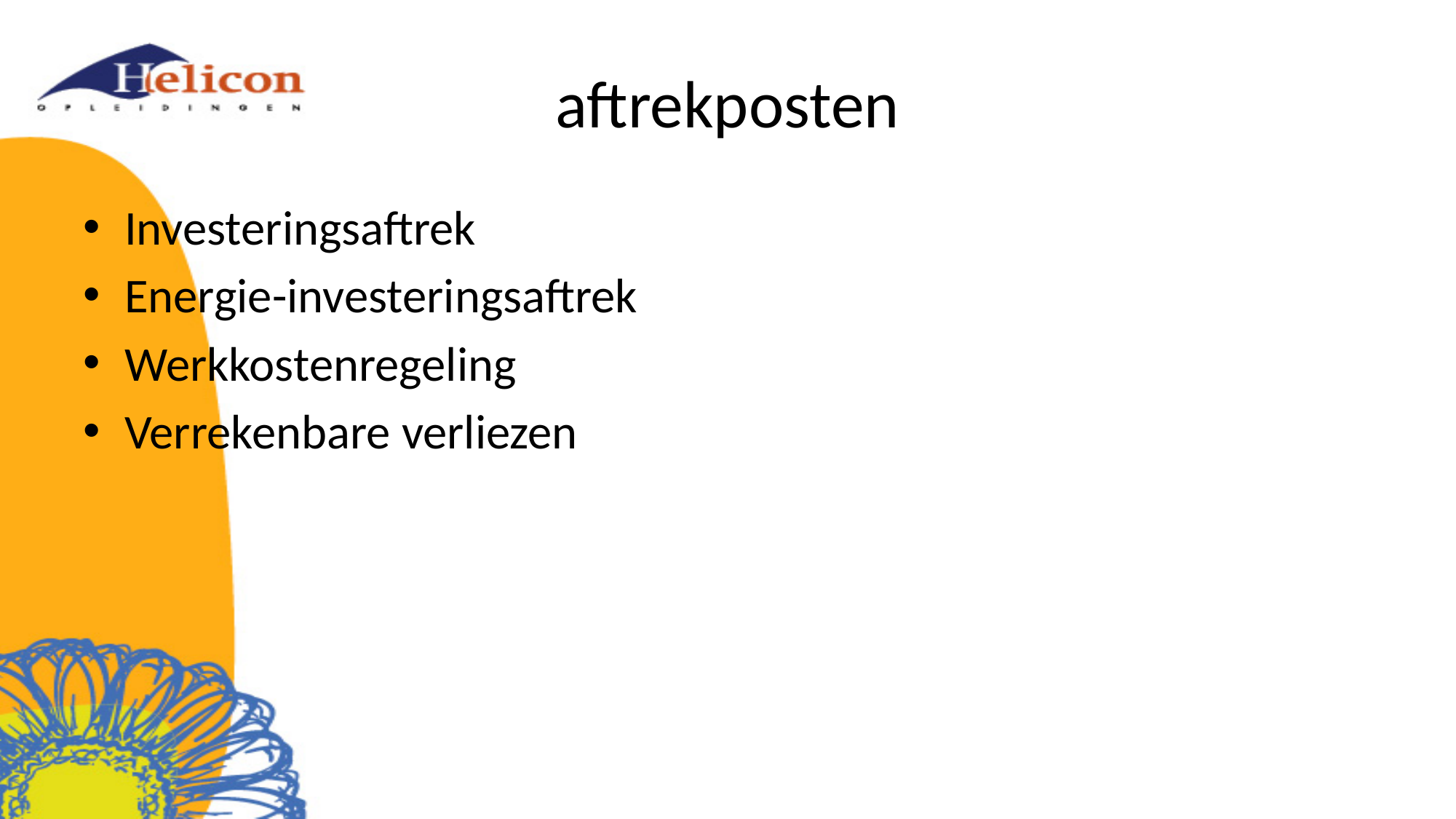

# aftrekposten
Investeringsaftrek
Energie-investeringsaftrek
Werkkostenregeling
Verrekenbare verliezen